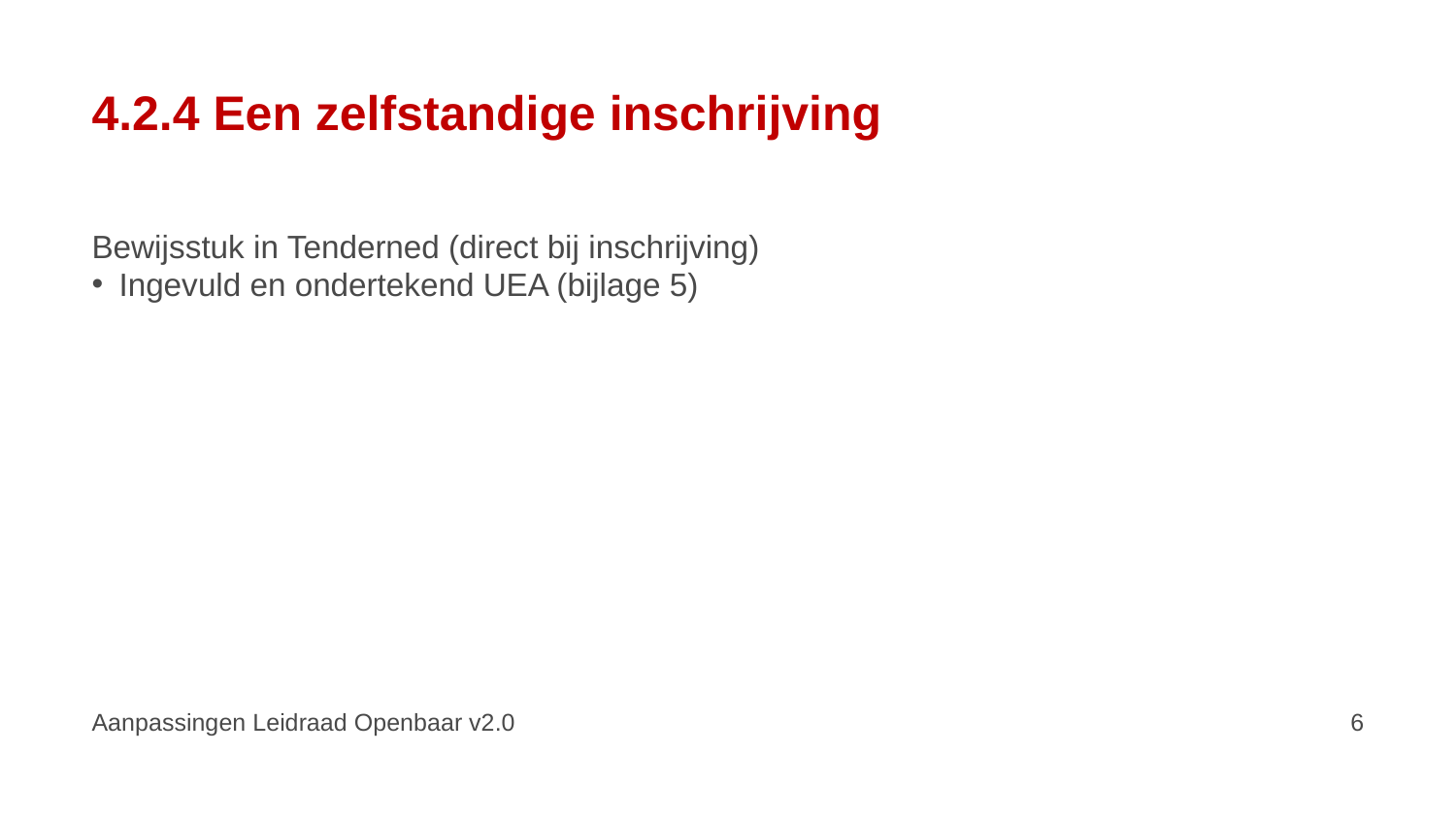

# 4.2.4 Een zelfstandige inschrijving
Bewijsstuk in Tenderned (direct bij inschrijving)
Ingevuld en ondertekend UEA (bijlage 5)
Aanpassingen Leidraad Openbaar v2.0